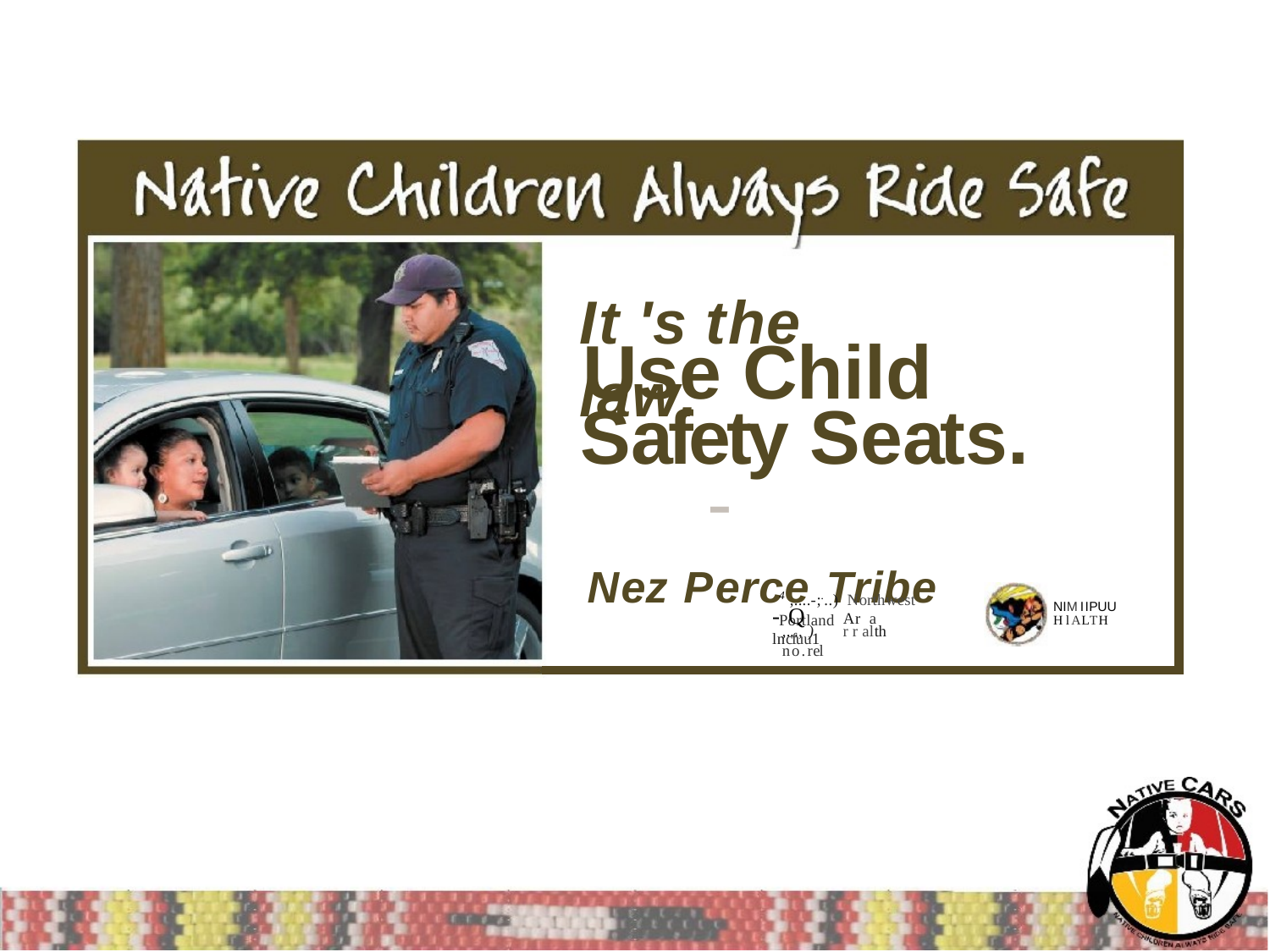

# It 's the law.
Use Child Safety Seats.	-
Nez Perce Tribe

4,....-;...)  Northwest Portland
NIMIIPUU
HlALTH
-Q	Ar  a lncfuu1
,...,)	rralth no.rel